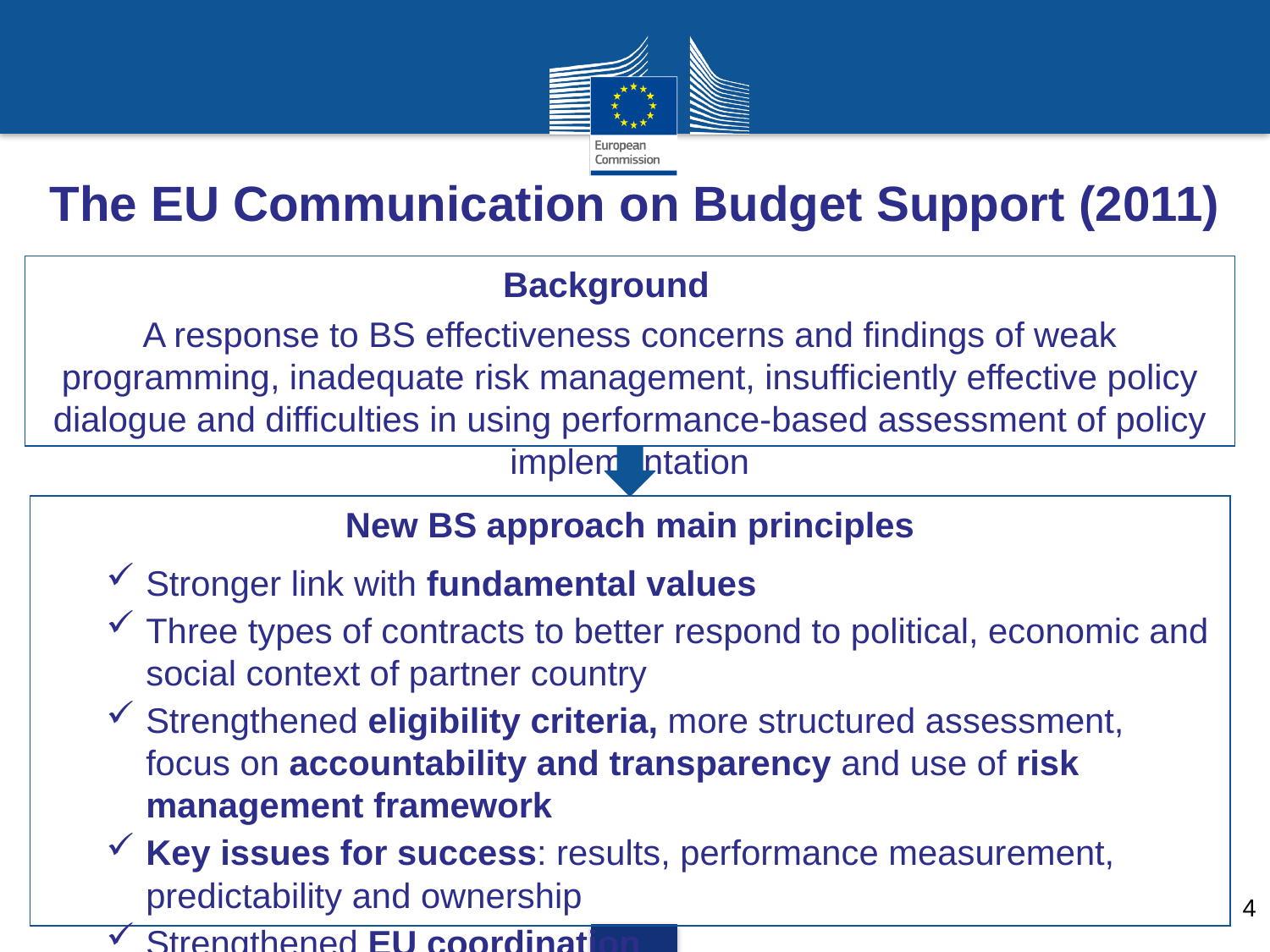

# The EU Communication on Budget Support (2011)
Background
A response to BS effectiveness concerns and findings of weak programming, inadequate risk management, insufficiently effective policy dialogue and difficulties in using performance-based assessment of policy implementation

New BS approach main principles
Stronger link with fundamental values
Three types of contracts to better respond to political, economic and social context of partner country
Strengthened eligibility criteria, more structured assessment, focus on accountability and transparency and use of risk management framework
Key issues for success: results, performance measurement, predictability and ownership
Strengthened EU coordination
4